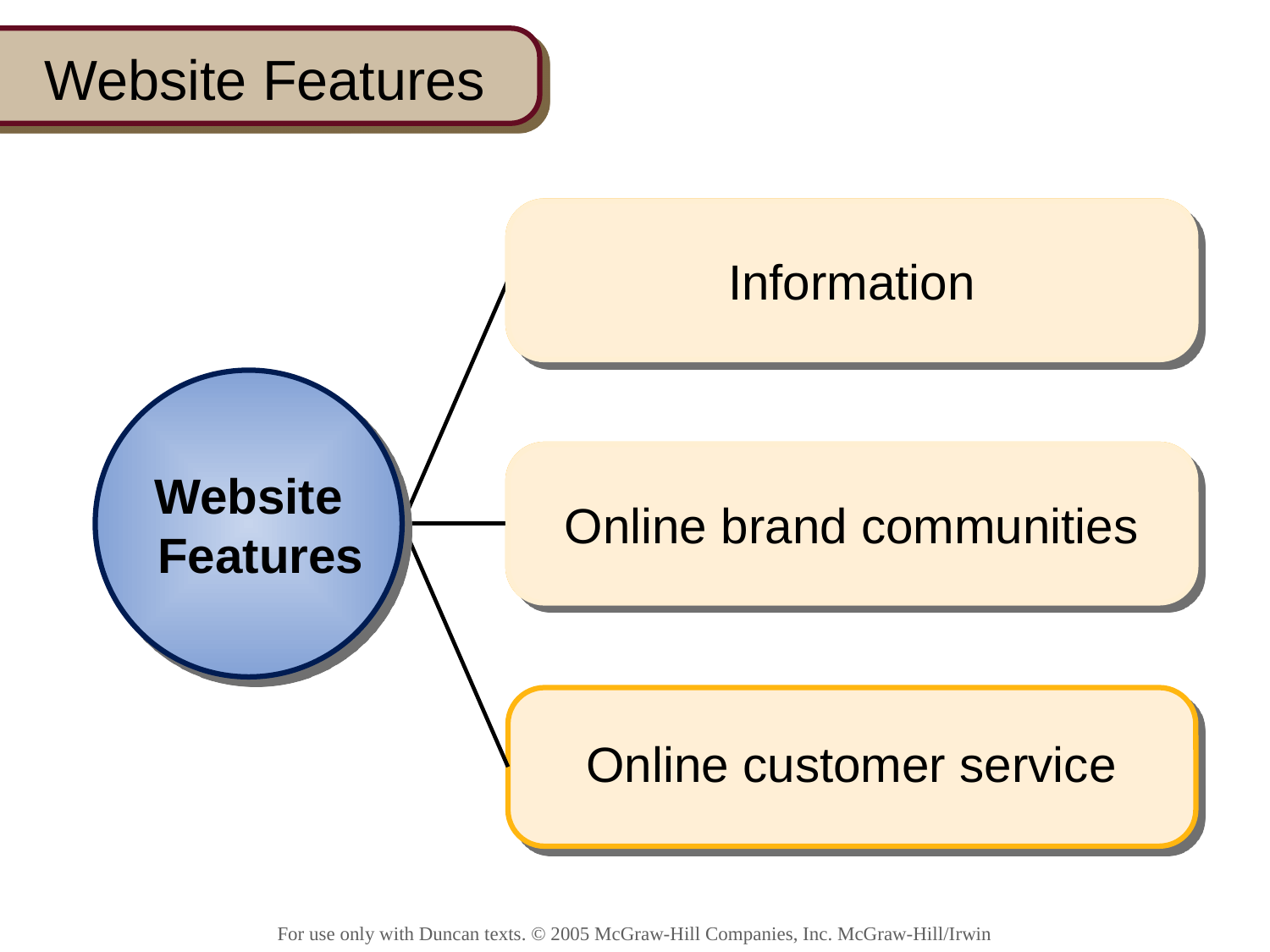

# Website Features
Information
Information
Website
Features
Online brand communities
Online brand communities
Online customer service